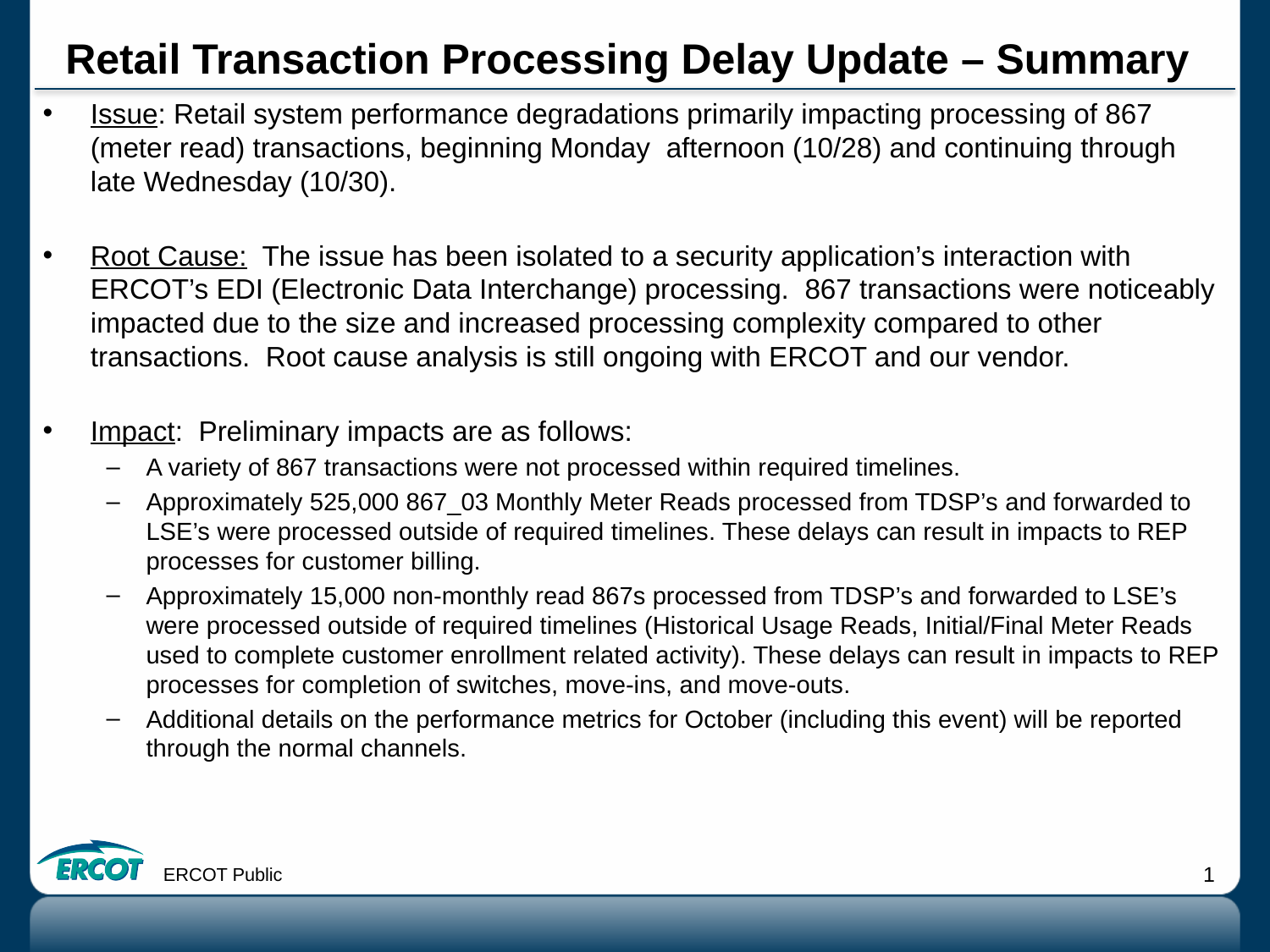

# Retail Transaction Processing Delay Update – Summary
Issue: Retail system performance degradations primarily impacting processing of 867 (meter read) transactions, beginning Monday  afternoon (10/28) and continuing through late Wednesday (10/30).

Root Cause:  The issue has been isolated to a security application’s interaction with ERCOT’s EDI (Electronic Data Interchange) processing.  867 transactions were noticeably impacted due to the size and increased processing complexity compared to other transactions.  Root cause analysis is still ongoing with ERCOT and our vendor.

Impact:  Preliminary impacts are as follows:
A variety of 867 transactions were not processed within required timelines.
Approximately 525,000 867_03 Monthly Meter Reads processed from TDSP’s and forwarded to LSE’s were processed outside of required timelines. These delays can result in impacts to REP processes for customer billing.
Approximately 15,000 non-monthly read 867s processed from TDSP’s and forwarded to LSE’s were processed outside of required timelines (Historical Usage Reads, Initial/Final Meter Reads used to complete customer enrollment related activity). These delays can result in impacts to REP processes for completion of switches, move-ins, and move-outs.
Additional details on the performance metrics for October (including this event) will be reported through the normal channels.